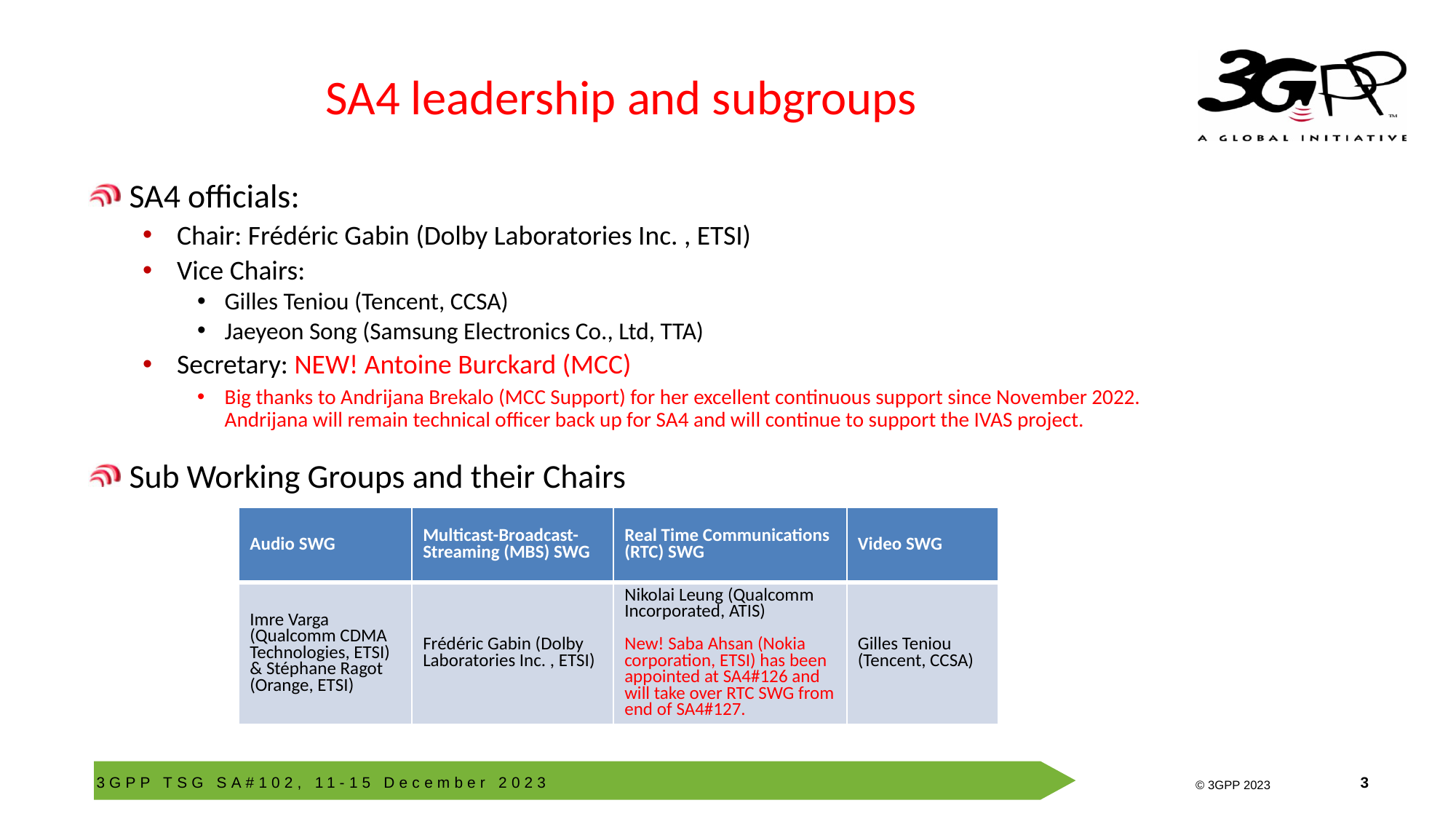

# SA4 leadership and subgroups
SA4 officials:
Chair: Frédéric Gabin (Dolby Laboratories Inc. , ETSI)
Vice Chairs:
Gilles Teniou (Tencent, CCSA)
Jaeyeon Song (Samsung Electronics Co., Ltd, TTA)
Secretary: NEW! Antoine Burckard (MCC)
Big thanks to Andrijana Brekalo (MCC Support) for her excellent continuous support since November 2022. Andrijana will remain technical officer back up for SA4 and will continue to support the IVAS project.
Sub Working Groups and their Chairs

| Audio SWG | Multicast-Broadcast-Streaming (MBS) SWG | Real Time Communications (RTC) SWG | Video SWG |
| --- | --- | --- | --- |
| Imre Varga (Qualcomm CDMA Technologies, ETSI) & Stéphane Ragot (Orange, ETSI) | Frédéric Gabin (Dolby Laboratories Inc. , ETSI) | Nikolai Leung (Qualcomm Incorporated, ATIS) New! Saba Ahsan (Nokia corporation, ETSI) has been appointed at SA4#126 and will take over RTC SWG from end of SA4#127. | Gilles Teniou (Tencent, CCSA) |